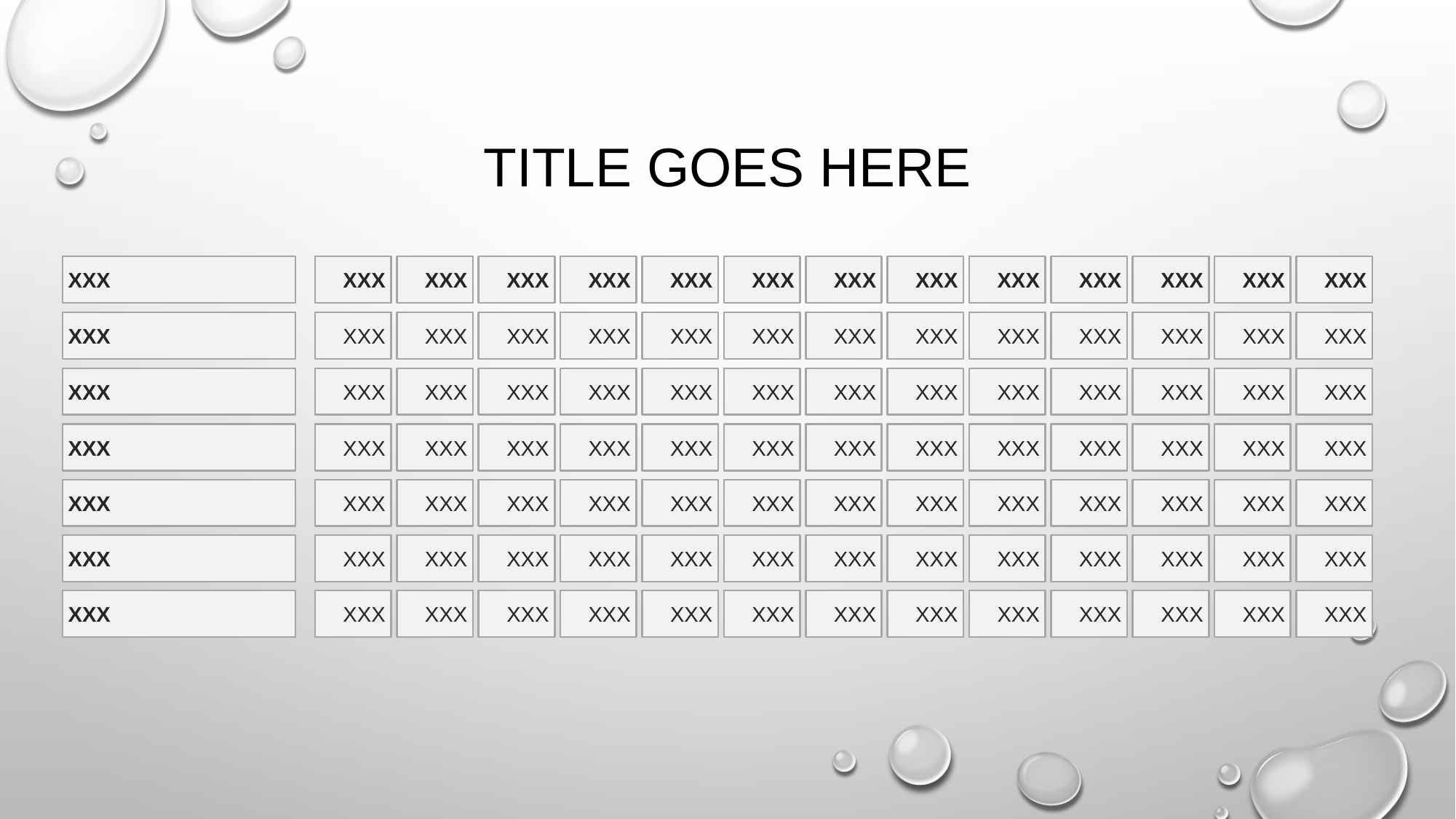

# Title goes here
XXX
XXX
XXX
XXX
XXX
XXX
XXX
XXX
XXX
XXX
XXX
XXX
XXX
XXX
XXX
XXX
XXX
XXX
XXX
XXX
XXX
XXX
XXX
XXX
XXX
XXX
XXX
XXX
XXX
XXX
XXX
XXX
XXX
XXX
XXX
XXX
XXX
XXX
XXX
XXX
XXX
XXX
XXX
XXX
XXX
XXX
XXX
XXX
XXX
XXX
XXX
XXX
XXX
XXX
XXX
XXX
XXX
XXX
XXX
XXX
XXX
XXX
XXX
XXX
XXX
XXX
XXX
XXX
XXX
XXX
XXX
XXX
XXX
XXX
XXX
XXX
XXX
XXX
XXX
XXX
XXX
XXX
XXX
XXX
XXX
XXX
XXX
XXX
XXX
XXX
XXX
XXX
XXX
XXX
XXX
XXX
XXX
XXX